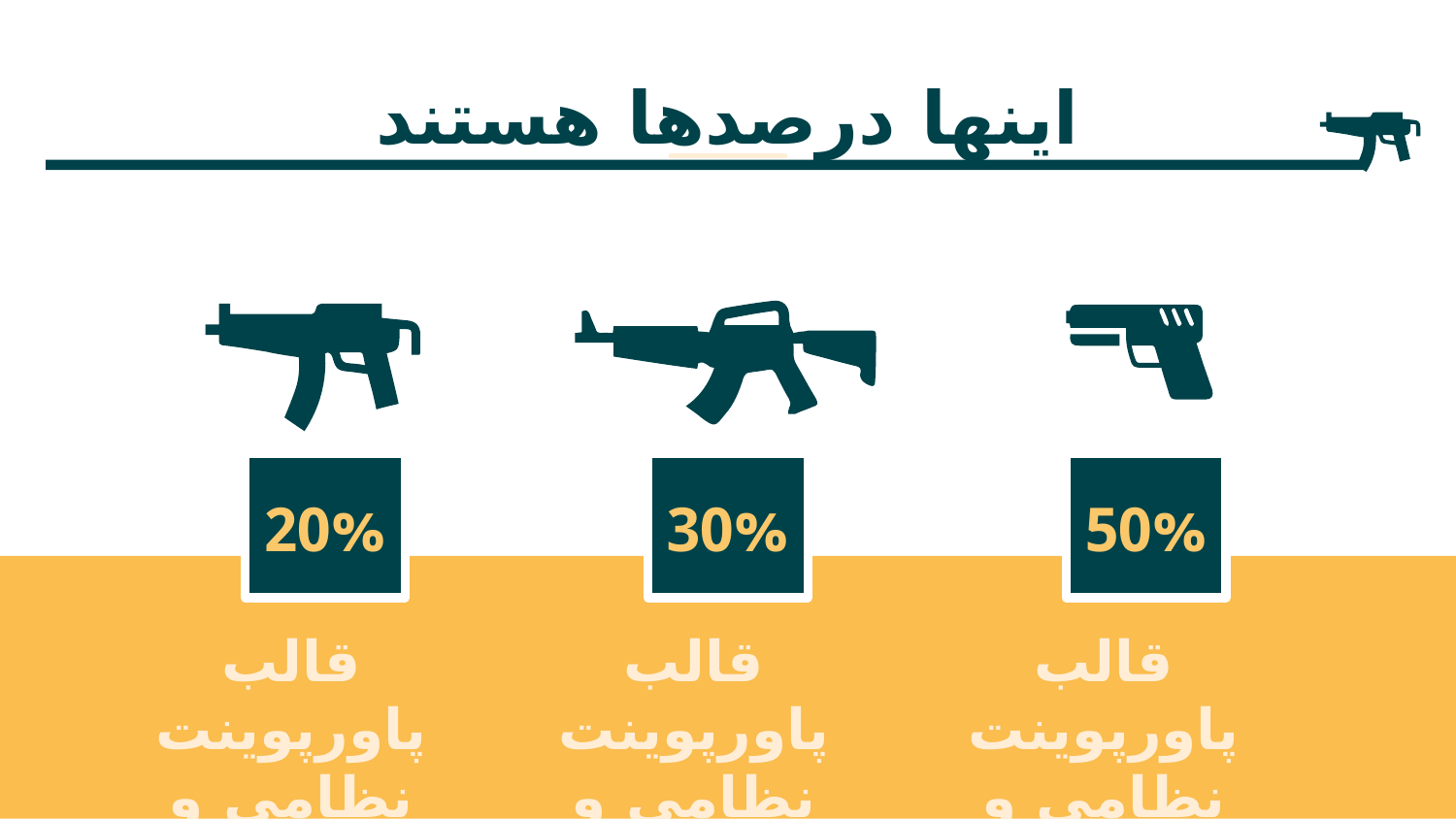

# اینها درصدها هستند

20%
30%
50%

قالب پاورپوینت نظامی و جنگی قابل ویرایش می باشد
قالب پاورپوینت نظامی و جنگی قابل ویرایش می باشد
قالب پاورپوینت نظامی و جنگی قابل ویرایش می باشد